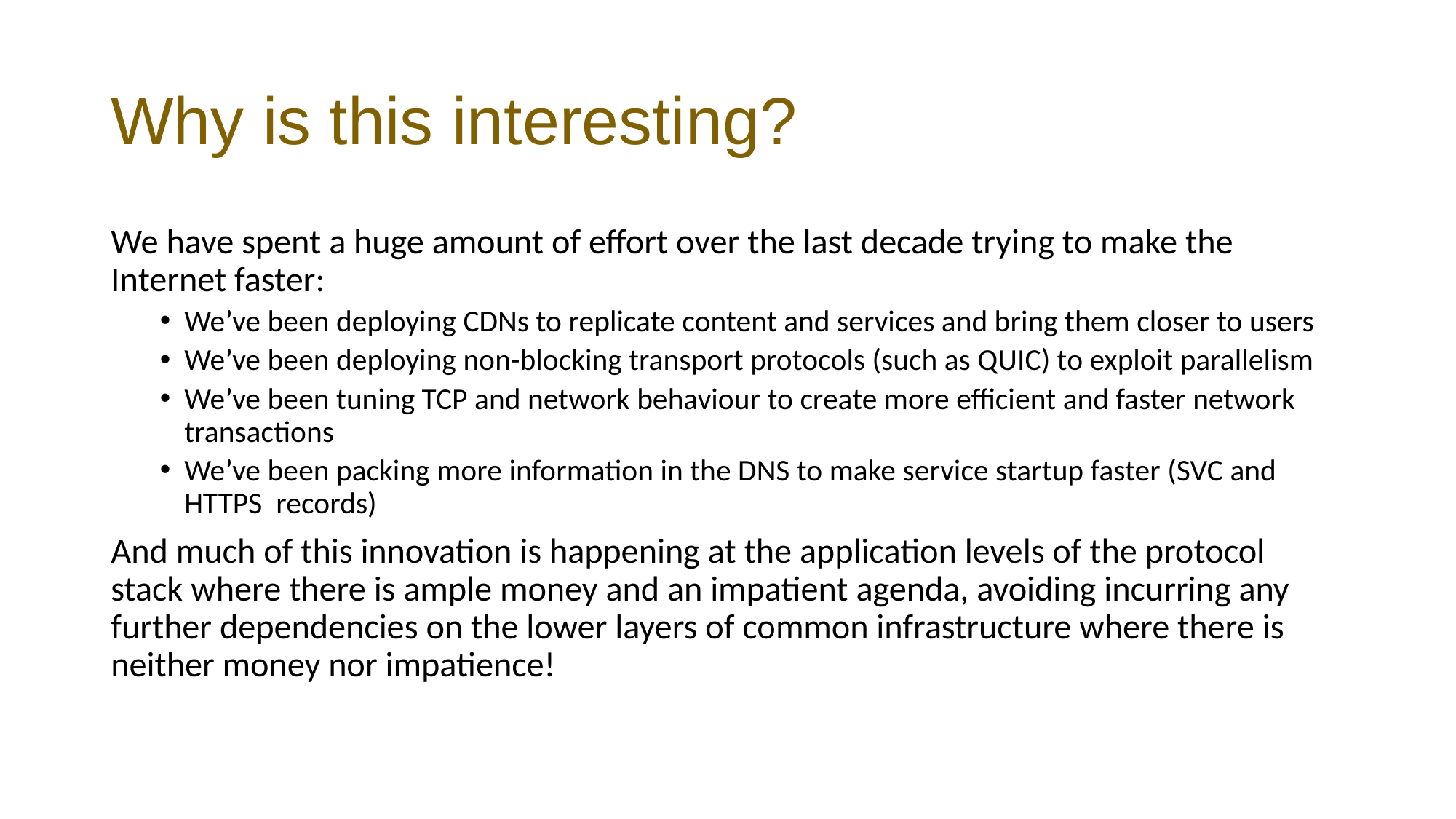

# Why is this interesting?
We have spent a huge amount of effort over the last decade trying to make the Internet faster:
We’ve been deploying CDNs to replicate content and services and bring them closer to users
We’ve been deploying non-blocking transport protocols (such as QUIC) to exploit parallelism
We’ve been tuning TCP and network behaviour to create more efficient and faster network transactions
We’ve been packing more information in the DNS to make service startup faster (SVC and HTTPS  records)
And much of this innovation is happening at the application levels of the protocol stack where there is ample money and an impatient agenda, avoiding incurring any further dependencies on the lower layers of common infrastructure where there is neither money nor impatience!